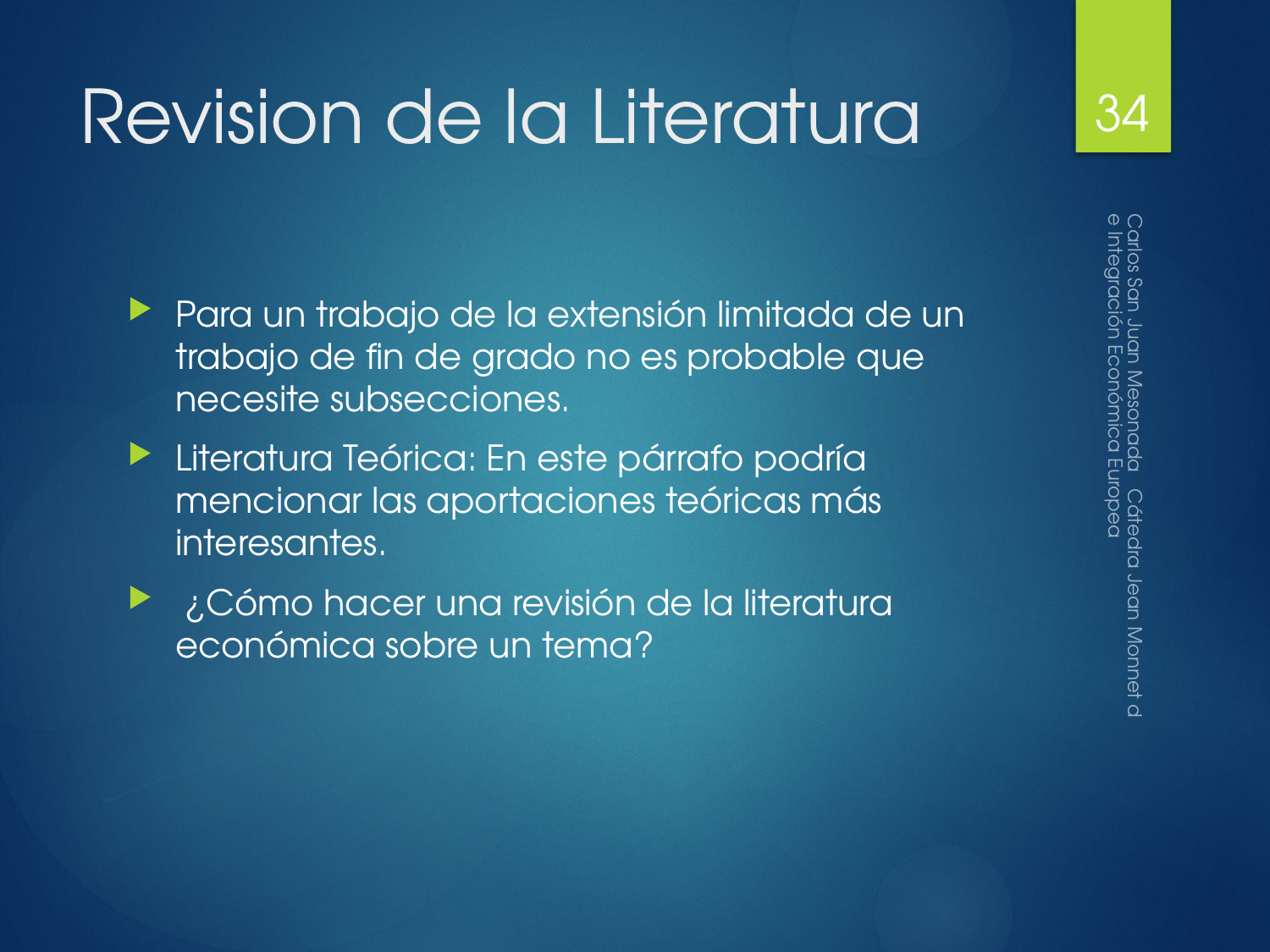

34
# Revision de la Literatura
Para un trabajo de la extensión limitada de un trabajo de fin de grado no es probable que necesite subsecciones.
Literatura Teórica: En este párrafo podría mencionar las aportaciones teóricas más interesantes.
 ¿Cómo hacer una revisión de la literatura económica sobre un tema?
Carlos San Juan Mesonada   Cátedra Jean Monnet de Integración Económica Europea